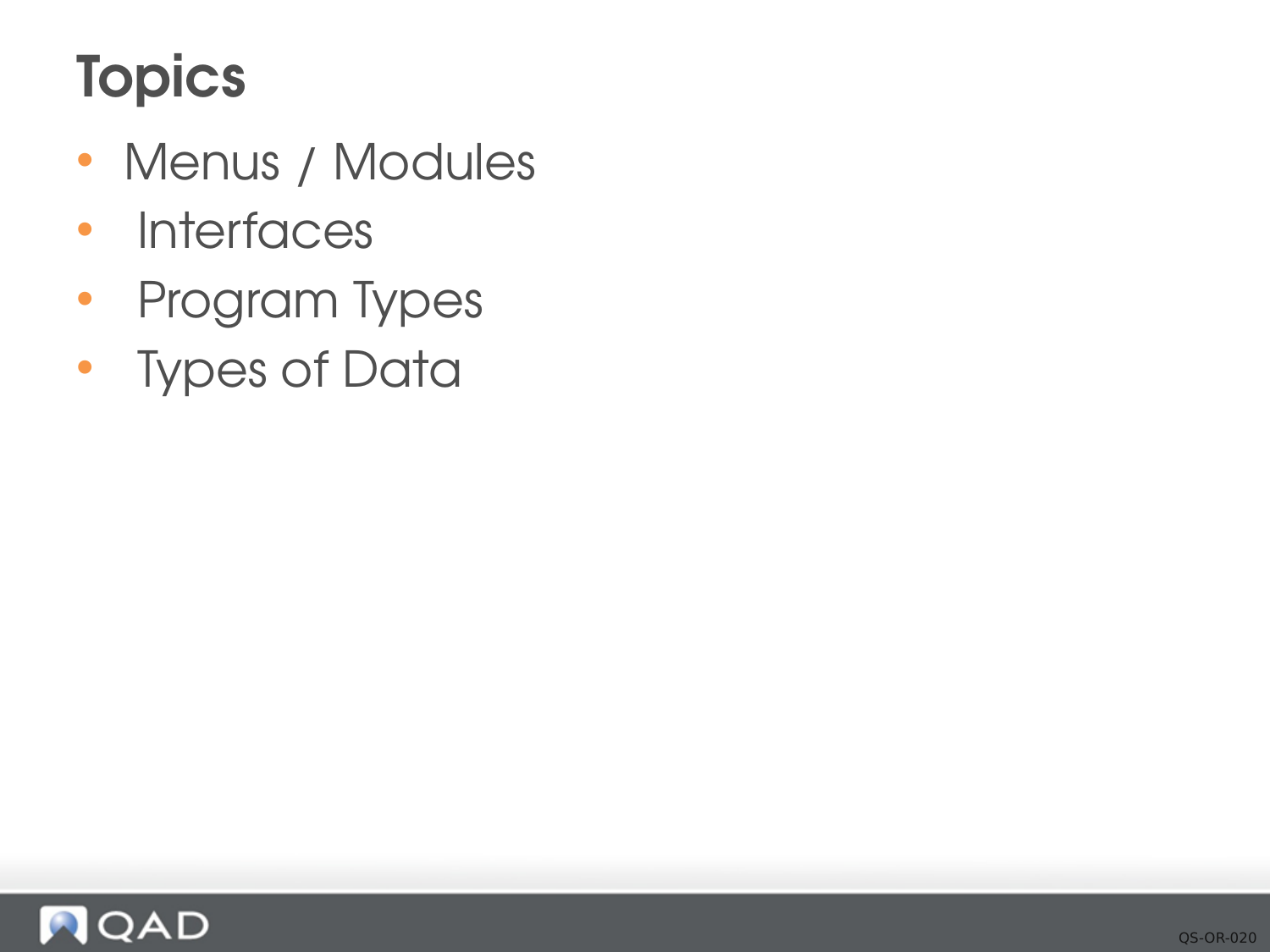

# Topics
Menus / Modules
 Interfaces
 Program Types
 Types of Data

QS-OR-020